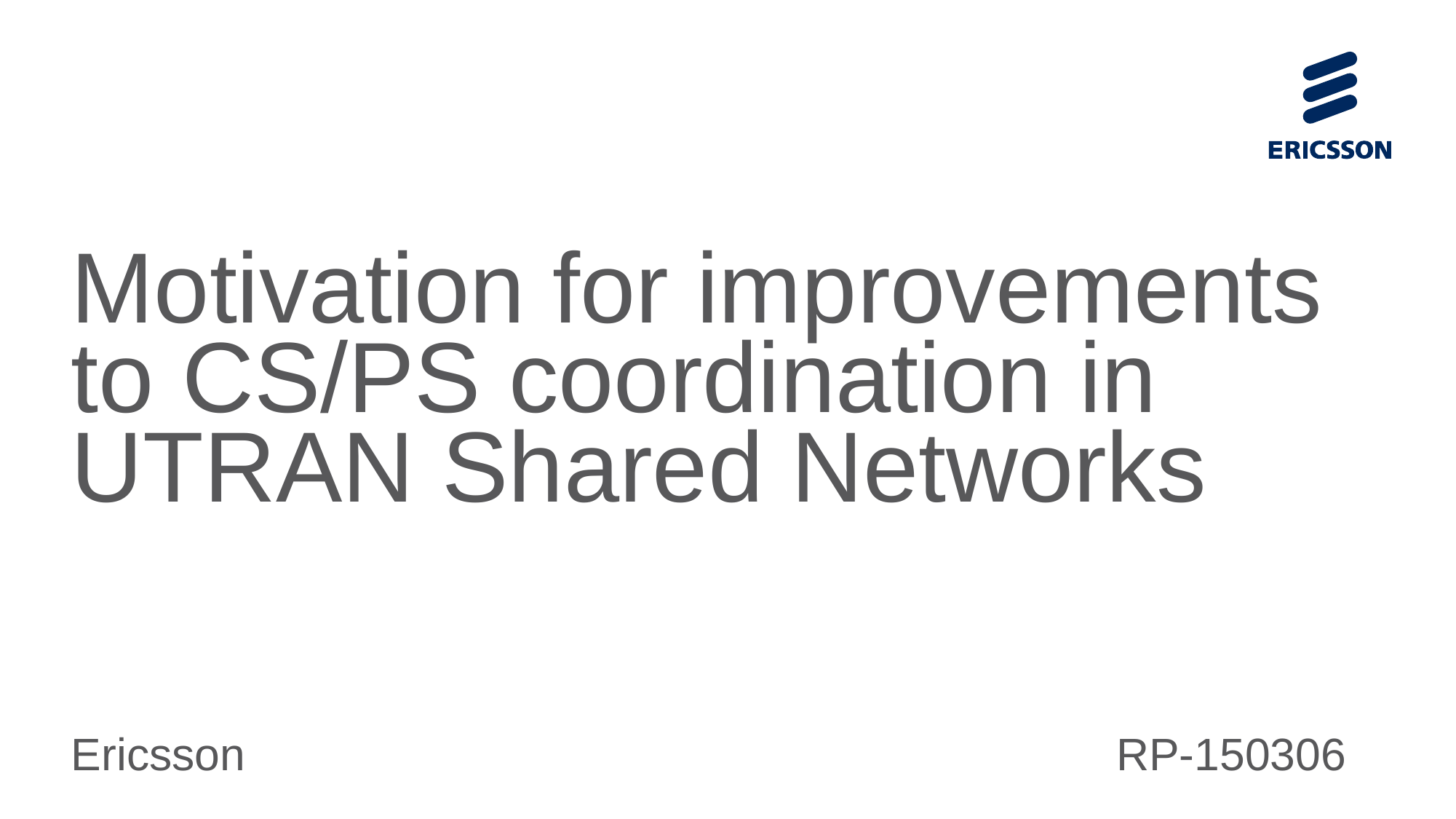

# Motivation for improvements to CS/PS coordination in UTRAN Shared Networks
Ericsson								     RP-150306